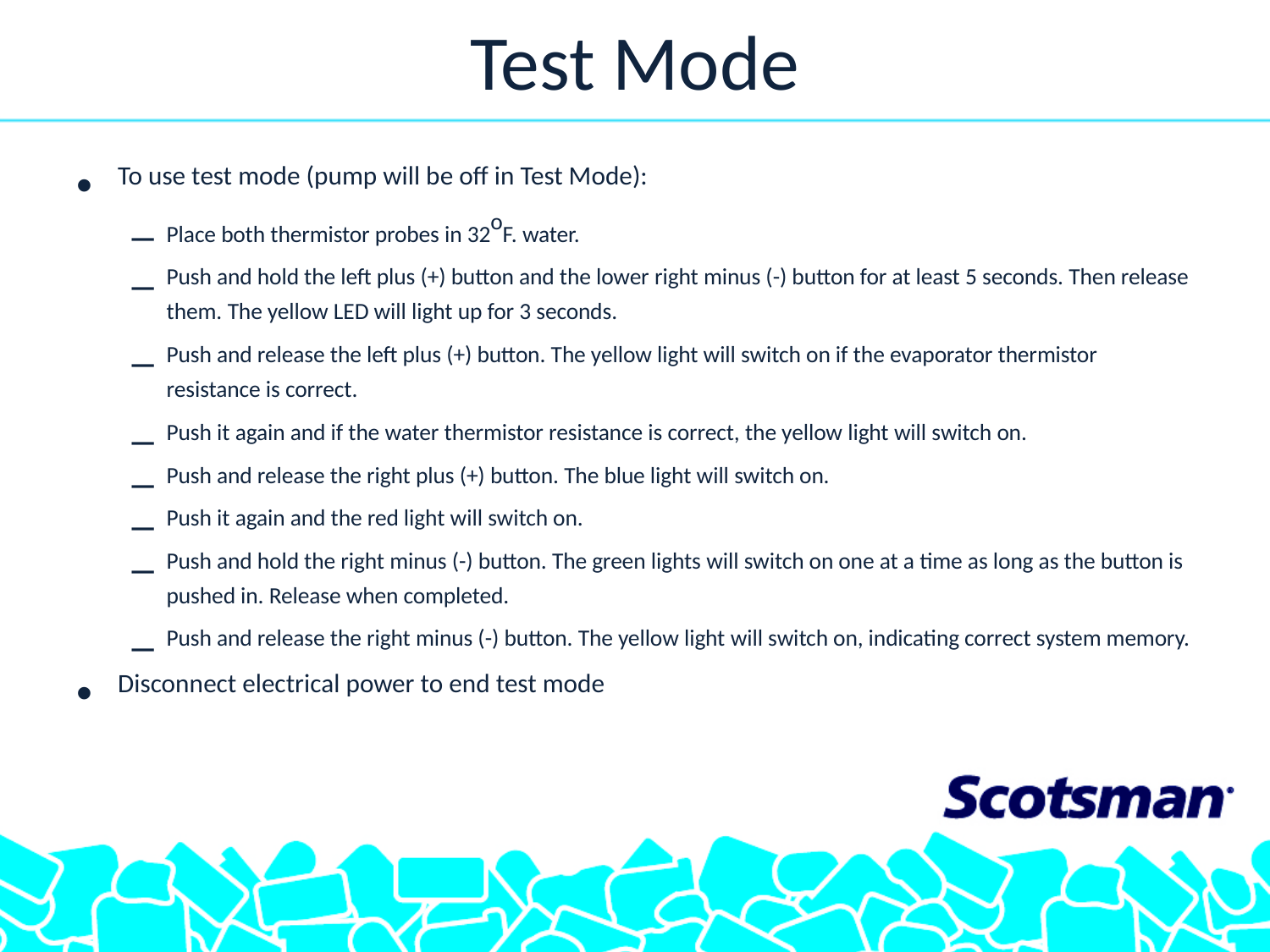

# Test Mode
To use test mode (pump will be off in Test Mode):
Place both thermistor probes in 32oF. water.
Push and hold the left plus (+) button and the lower right minus (-) button for at least 5 seconds. Then release them. The yellow LED will light up for 3 seconds.
Push and release the left plus (+) button. The yellow light will switch on if the evaporator thermistor resistance is correct.
Push it again and if the water thermistor resistance is correct, the yellow light will switch on.
Push and release the right plus (+) button. The blue light will switch on.
Push it again and the red light will switch on.
Push and hold the right minus (-) button. The green lights will switch on one at a time as long as the button is pushed in. Release when completed.
Push and release the right minus (-) button. The yellow light will switch on, indicating correct system memory.
Disconnect electrical power to end test mode